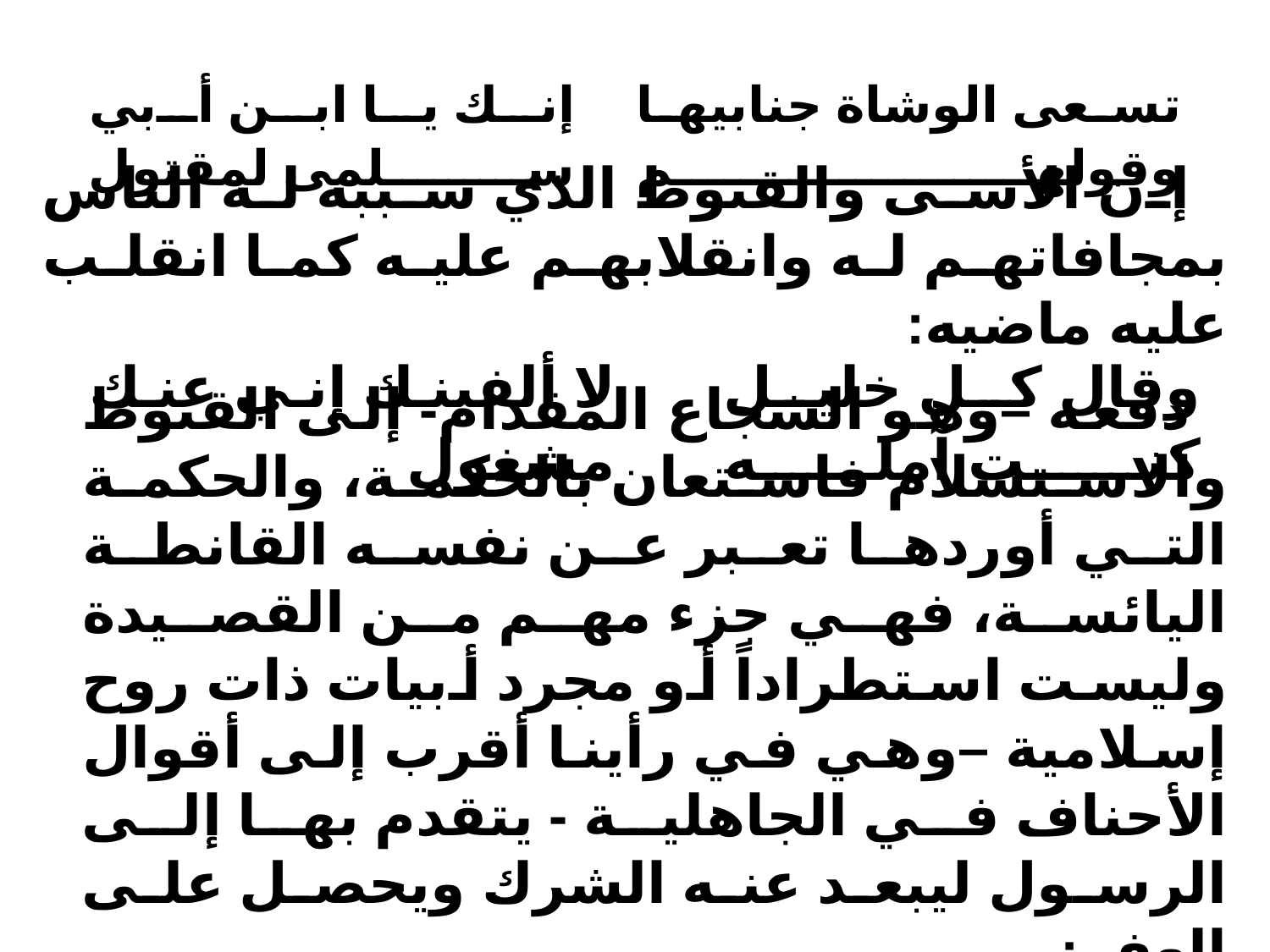

| إنك يا ابن أبي سلمى لمقتول |  | تسعى الوشاة جنابيها وقولهم |
| --- | --- | --- |
إن الأسى والقنوط الذي سببه له الناس بمجافاتهم له وانقلابهم عليه كما انقلب عليه ماضيه:
| لا ألفينك إني عنك مشغول |  | وقال كل خليل كنت آمله |
| --- | --- | --- |
دفعه –وهو الشجاع المقدام- إلى القنوط والاستسلام فاستعان بالحكمة، والحكمة التي أوردها تعبر عن نفسه القانطة اليائسة، فهي جزء مهم من القصيدة وليست استطراداً أو مجرد أبيات ذات روح إسلامية –وهي في رأينا أقرب إلى أقوال الأحناف في الجاهلية - يتقدم بها إلى الرسول ليبعد عنه الشرك ويحصل على العفو: